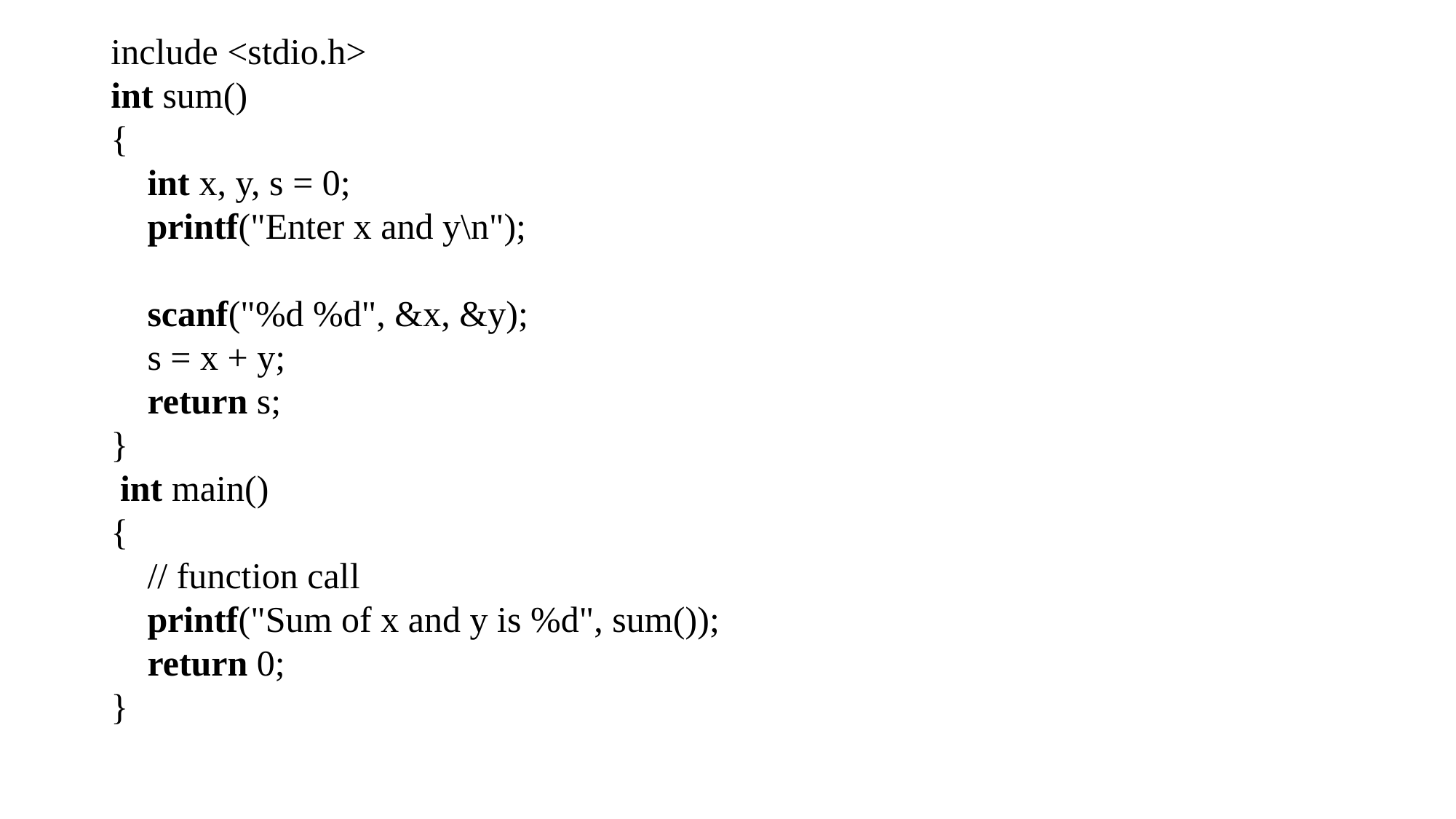

include <stdio.h>
int sum()
{
    int x, y, s = 0;
    printf("Enter x and y\n");

    scanf("%d %d", &x, &y);
    s = x + y;
    return s;
}
 int main()
{
    // function call
    printf("Sum of x and y is %d", sum());
    return 0;
}